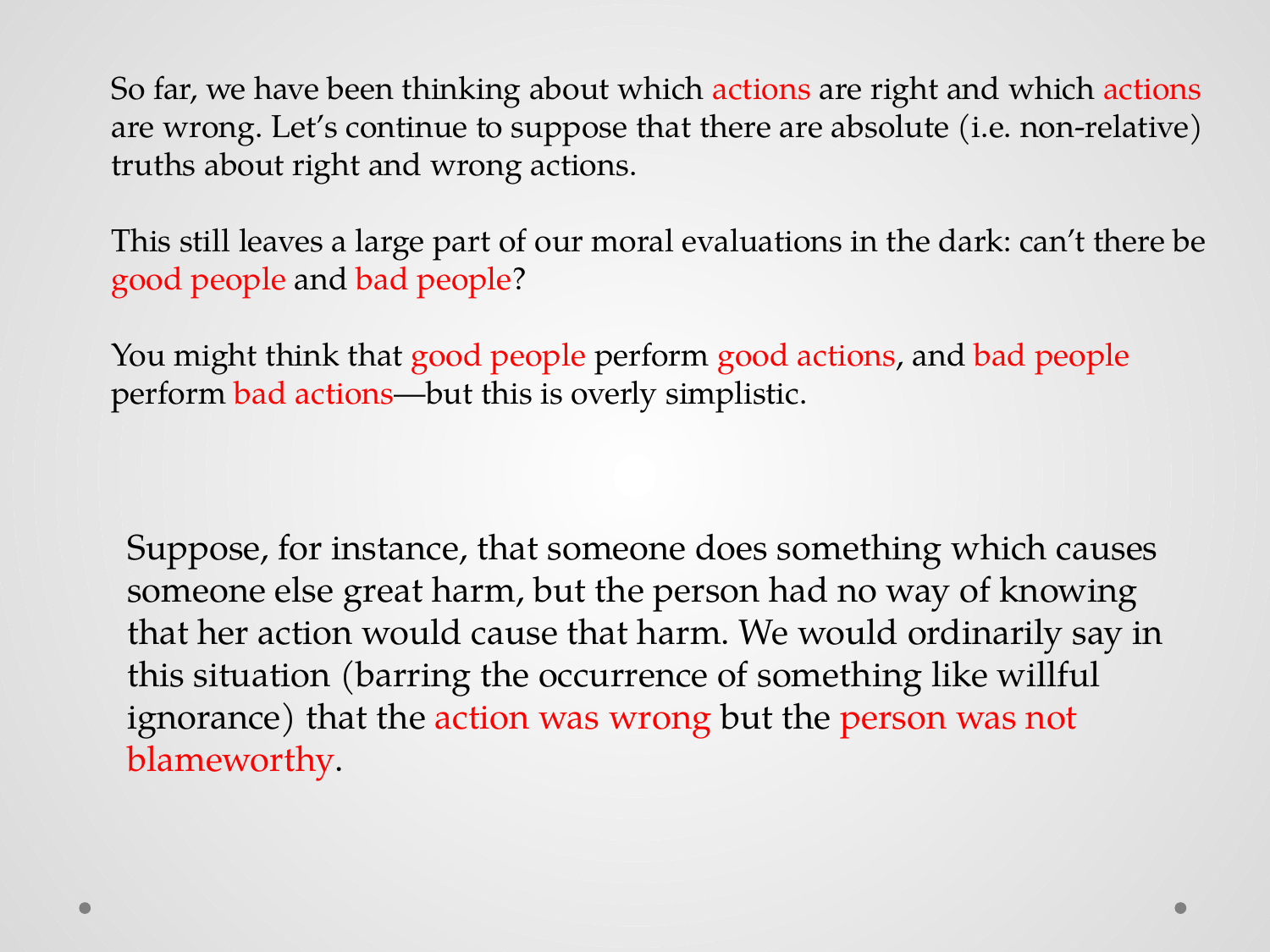

So far, we have been thinking about which actions are right and which actions are wrong. Let’s continue to suppose that there are absolute (i.e. non-relative) truths about right and wrong actions.

This still leaves a large part of our moral evaluations in the dark: can’t there be good people and bad people?

You might think that good people perform good actions, and bad people perform bad actions—but this is overly simplistic.
Suppose, for instance, that someone does something which causes someone else great harm, but the person had no way of knowing that her action would cause that harm. We would ordinarily say in this situation (barring the occurrence of something like willful ignorance) that the action was wrong but the person was not blameworthy.